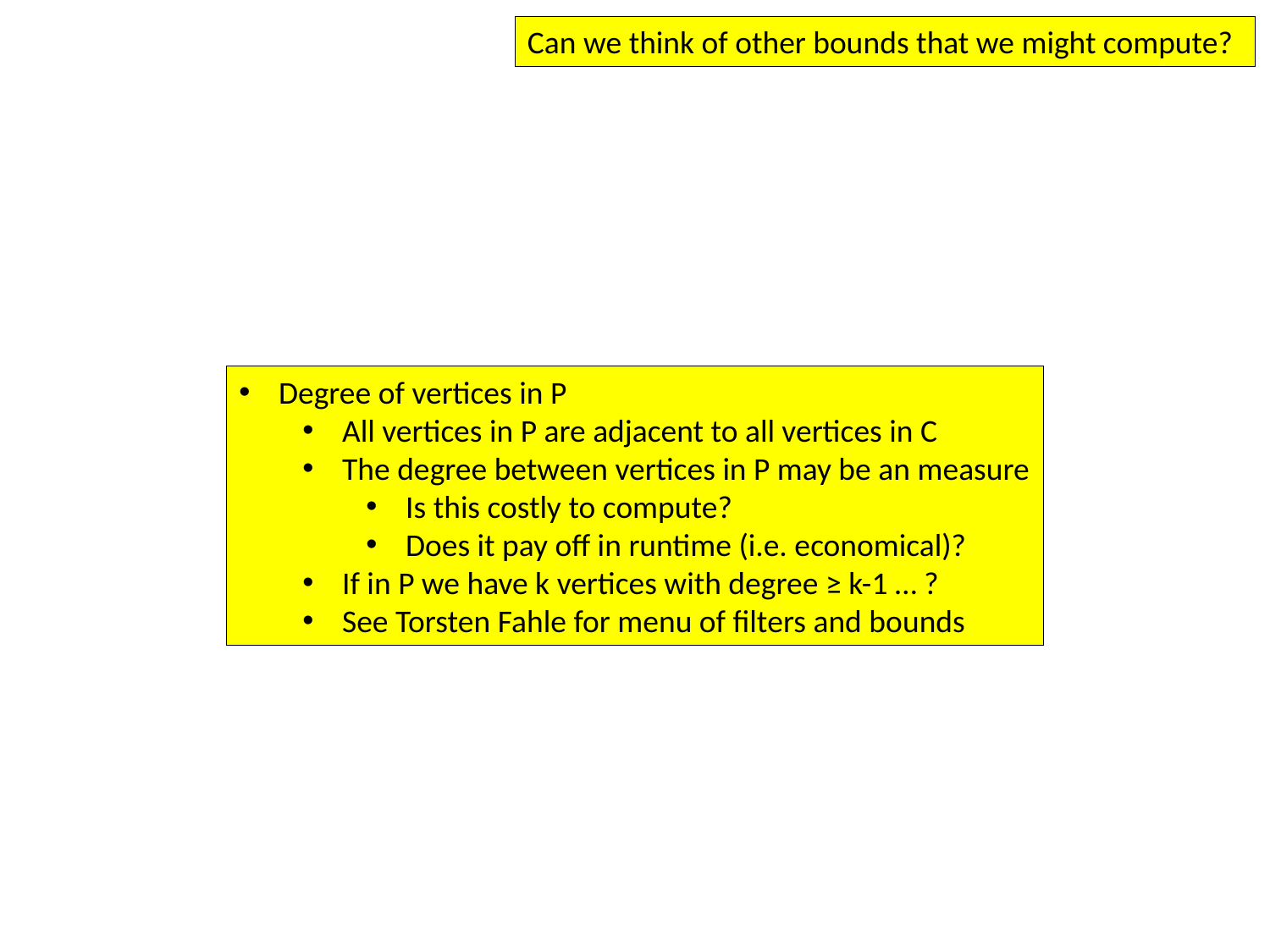

Can we think of other bounds that we might compute?
Degree of vertices in P
All vertices in P are adjacent to all vertices in C
The degree between vertices in P may be an measure
Is this costly to compute?
Does it pay off in runtime (i.e. economical)?
If in P we have k vertices with degree ≥ k-1 … ?
See Torsten Fahle for menu of filters and bounds